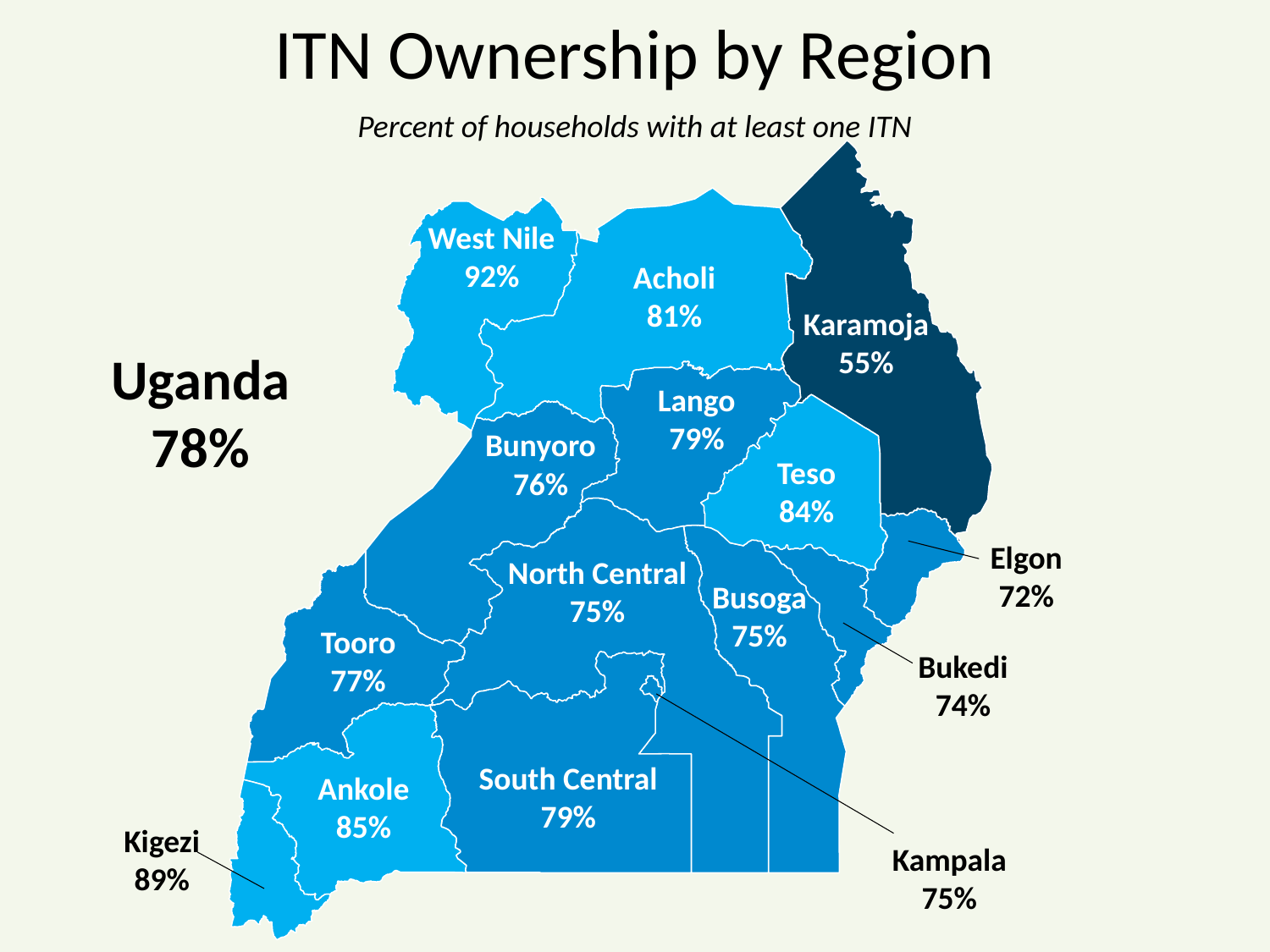

# ITN Ownership by Region
Percent of households with at least one ITN

West Nile
92%
Acholi
81%
Karamoja
55%
Uganda
78%

Lango
79%

Bunyoro
76%
Teso
84%

Elgon
72%

North Central
75%

Busoga
75%
Tooro
77%
Bukedi
74%

South Central
79%
Ankole
85%

Kigezi
89%
Kampala
75%